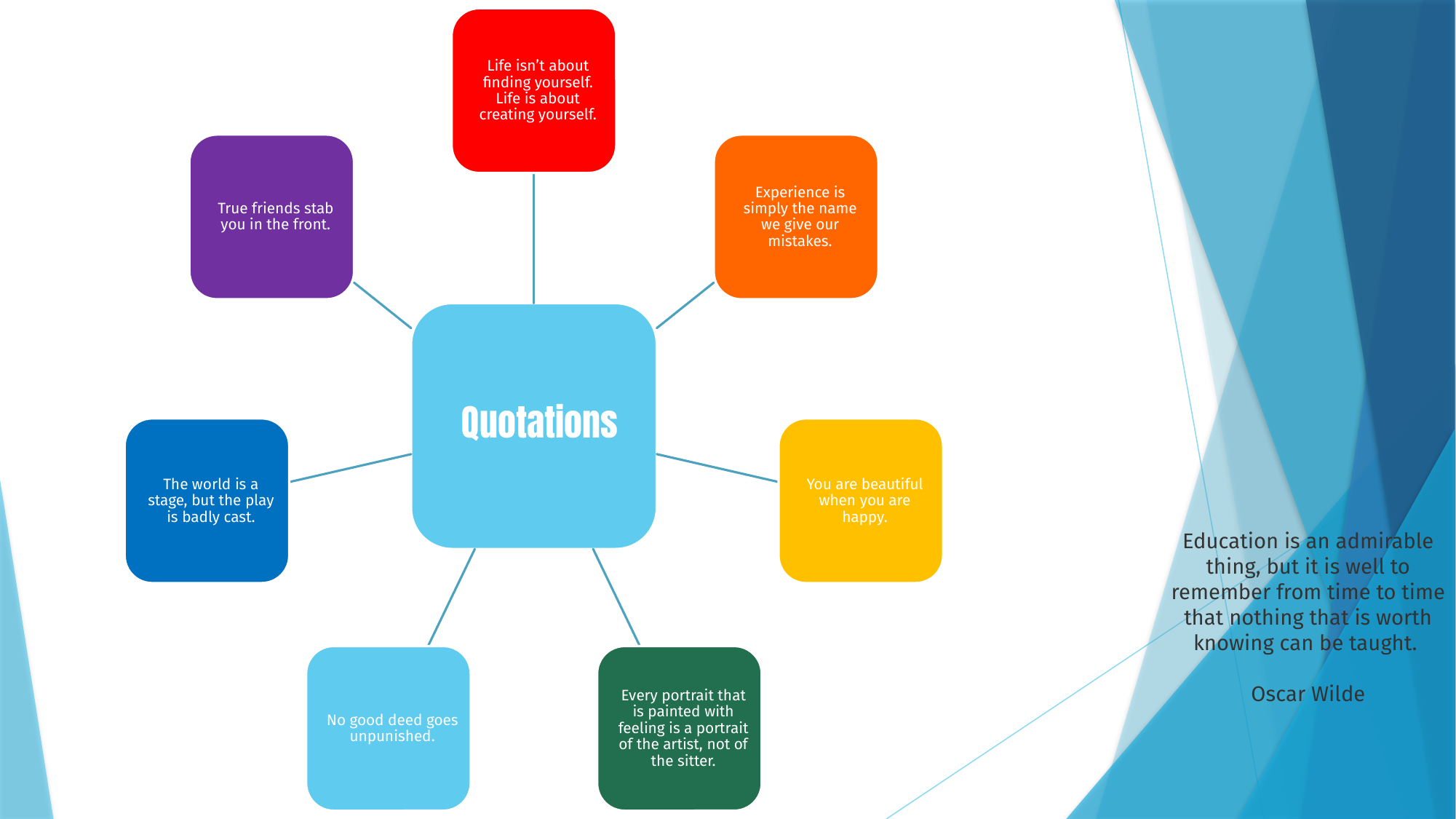

Quotations
Life isn’t about finding yourself. Life is about creating yourself.
Experience is simply the name we give our mistakes.
You are beautiful when you are happy.
Every portrait that is painted with feeling is a portrait of the artist, not of the sitter.
No good deed goes unpunished.
The world is a stage, but the play is badly cast.
True friends stab you in the front.
Education is an admirable thing, but it is well to remember from time to time that nothing that is worth knowing can be taught.

Oscar Wilde